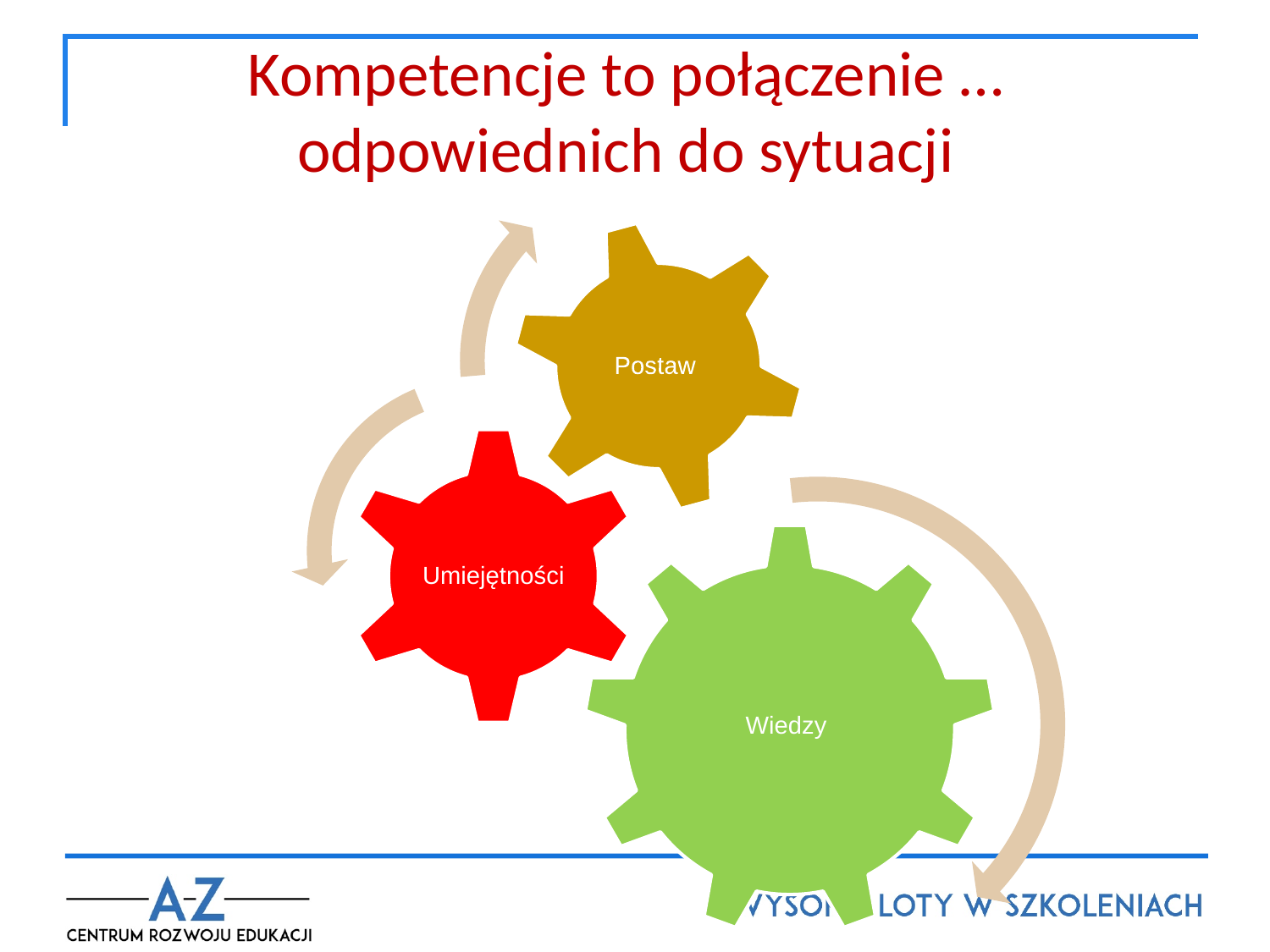

# Kompetencje to połączenie … odpowiednich do sytuacji
Wiedzy
Umiejętności
Postaw